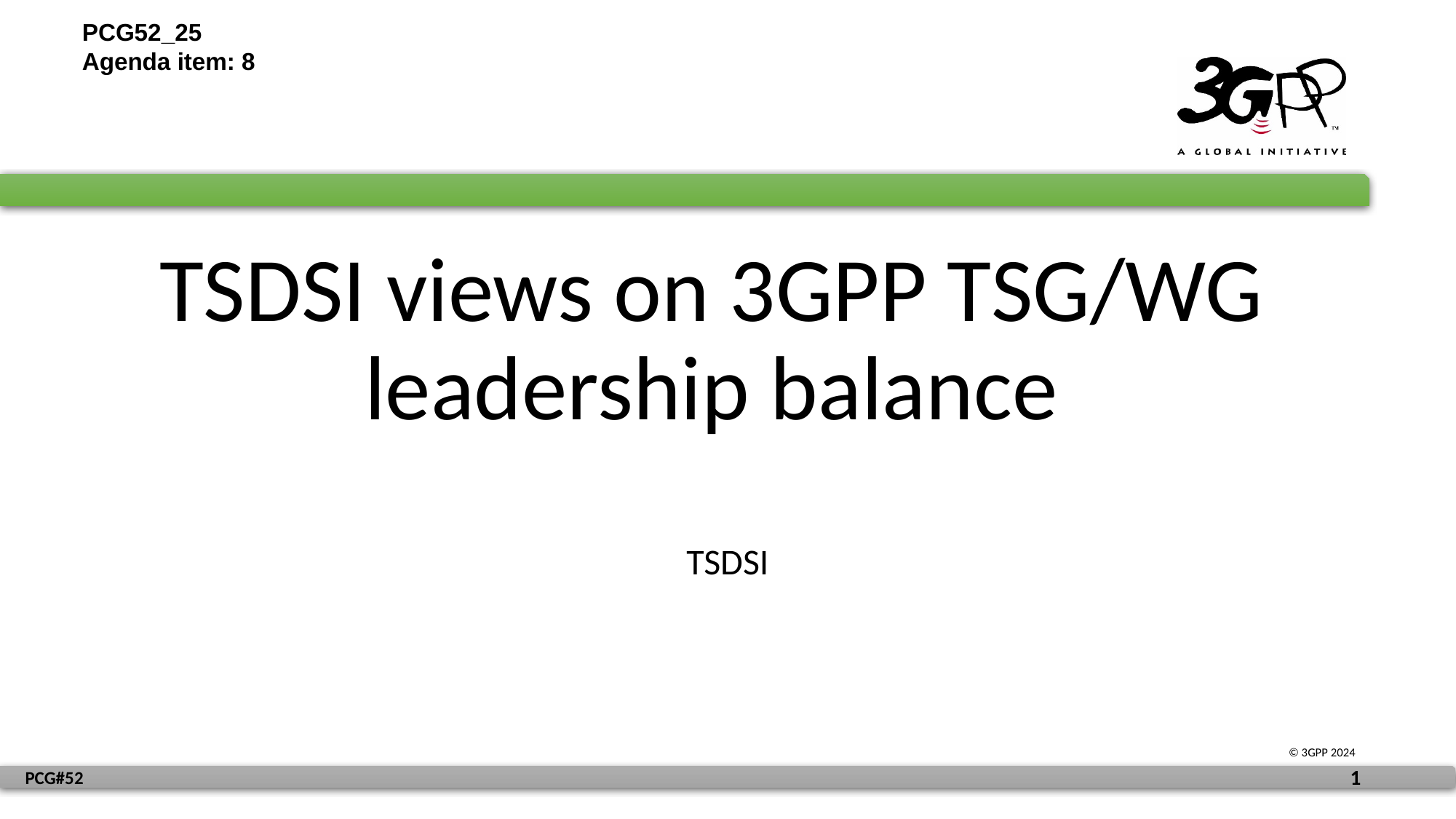

PCG52_25
Agenda item: 8
# TSDSI views on 3GPP TSG/WG leadership balance

TSDSI